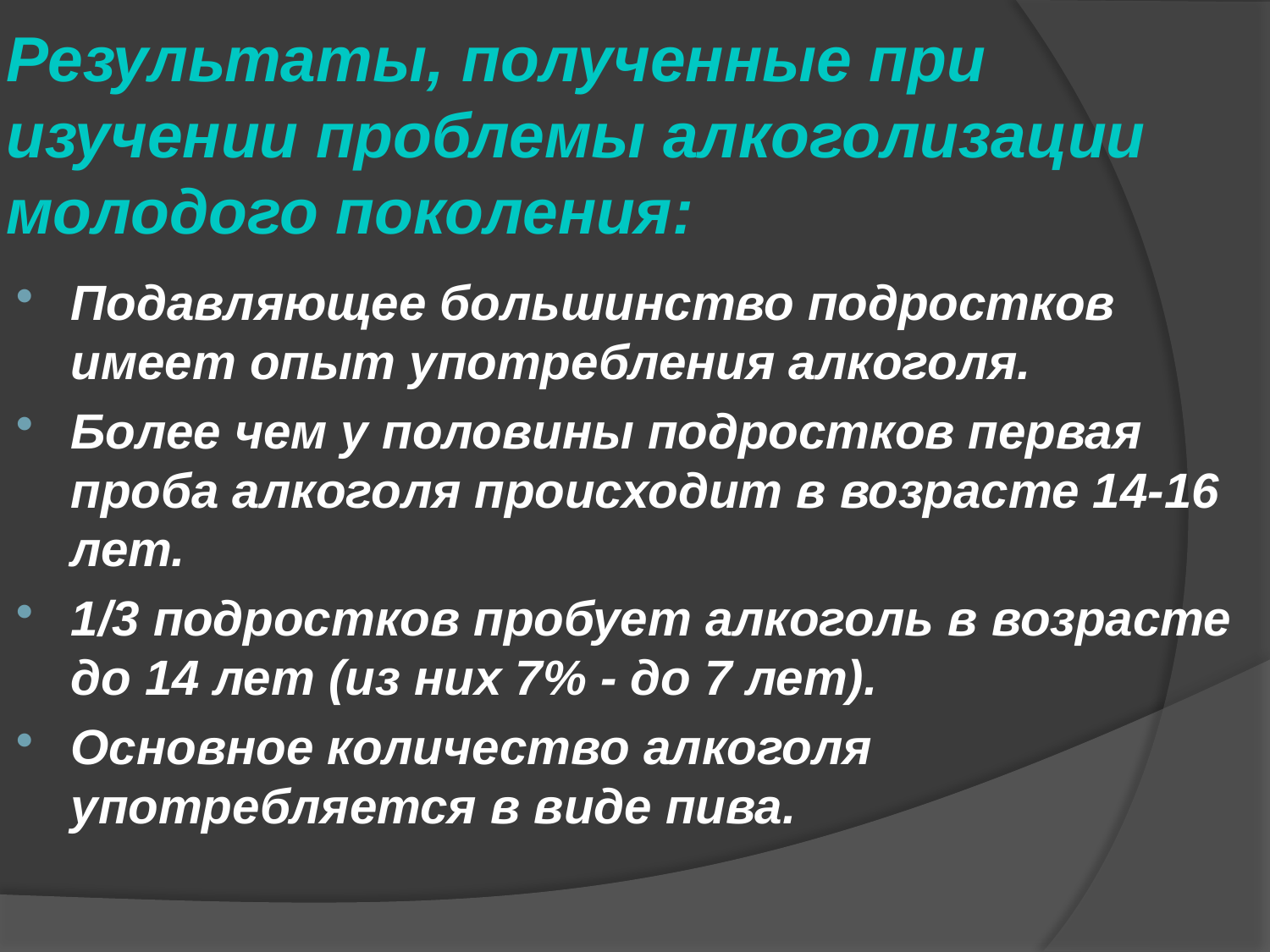

# Результаты, полученные при изучении проблемы алкоголизации молодого поколения:
Подавляющее большинство подростков имеет опыт употребления алкоголя.
Более чем у половины подростков первая проба алкоголя происходит в возрасте 14-16 лет.
1/3 подростков пробует алкоголь в возрасте до 14 лет (из них 7% - до 7 лет).
Основное количество алкоголя употребляется в виде пива.